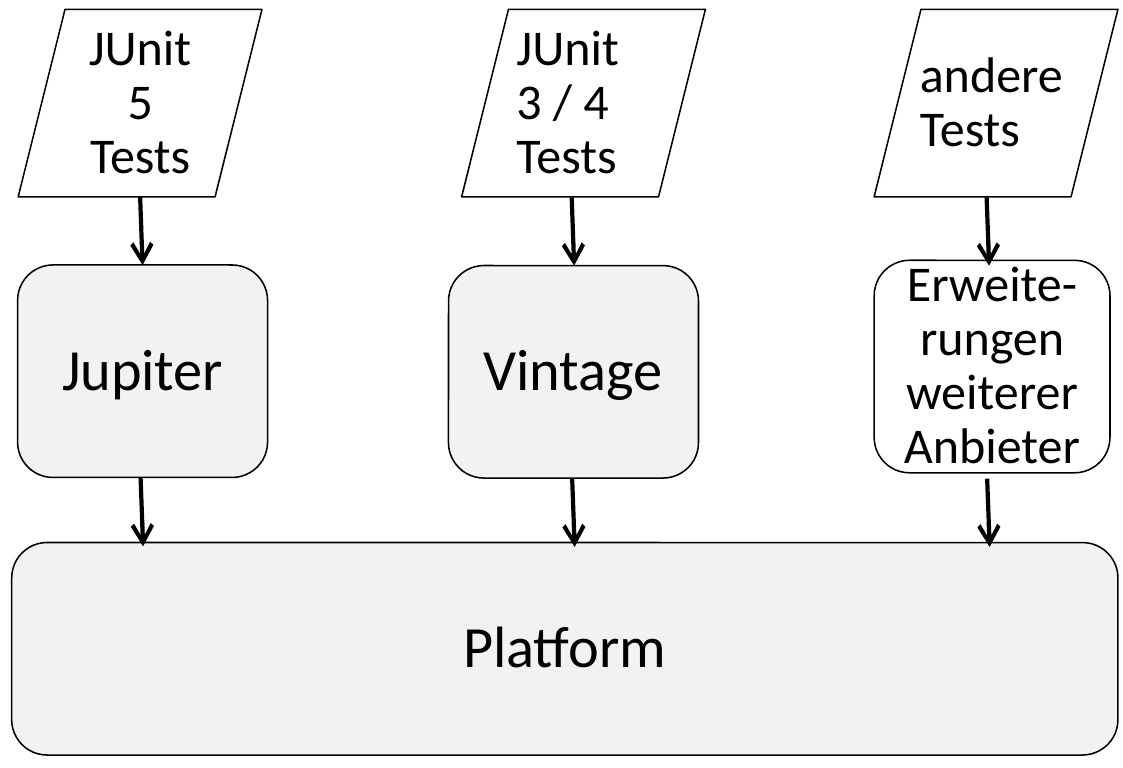

JUnit 5 Tests
JUnit 3 / 4 Tests
andere Tests
Erweite-rungen
weiterer Anbieter
Jupiter
Vintage
Platform